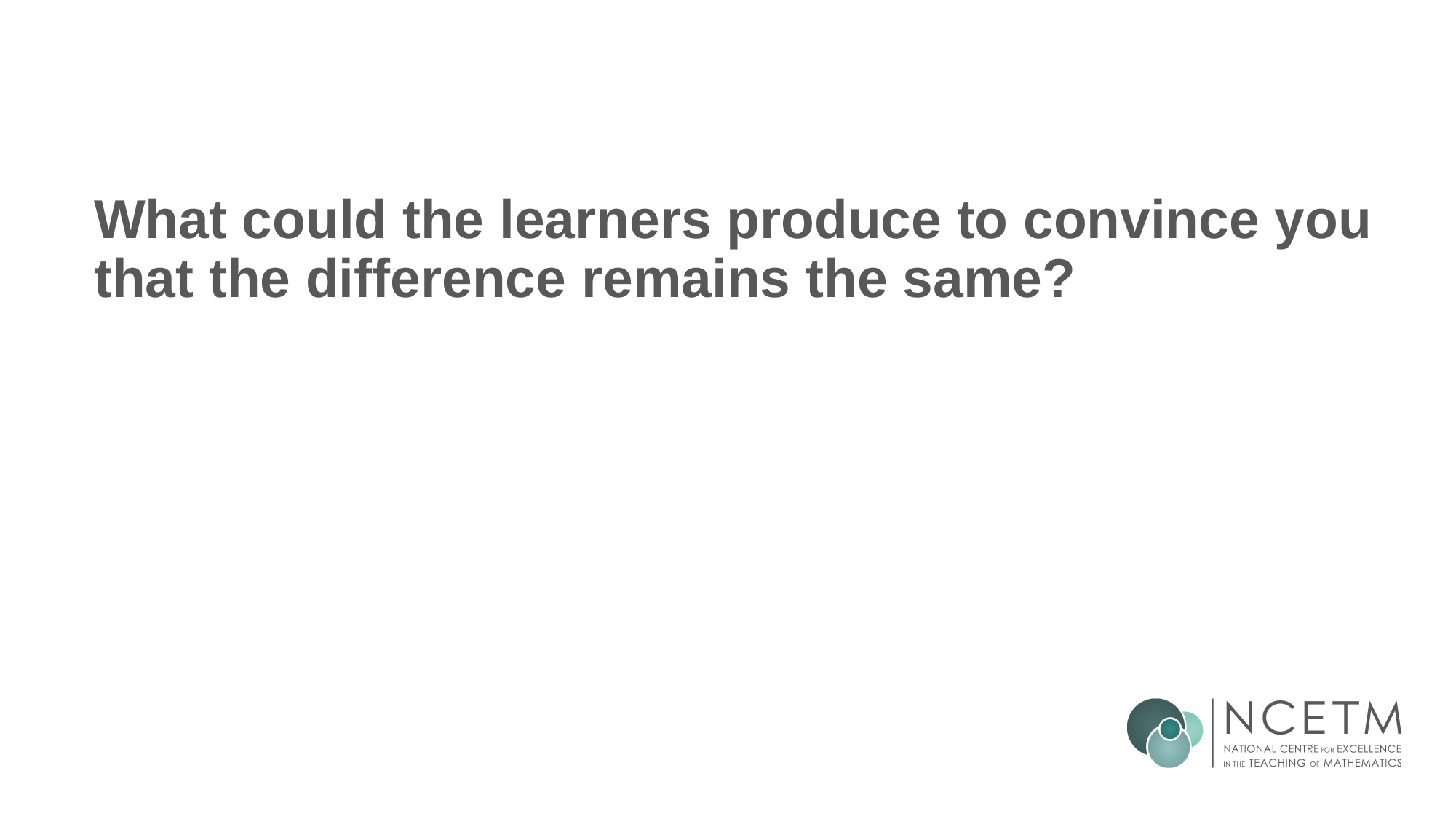

# What could the learners produce to convince you that the difference remains the same?